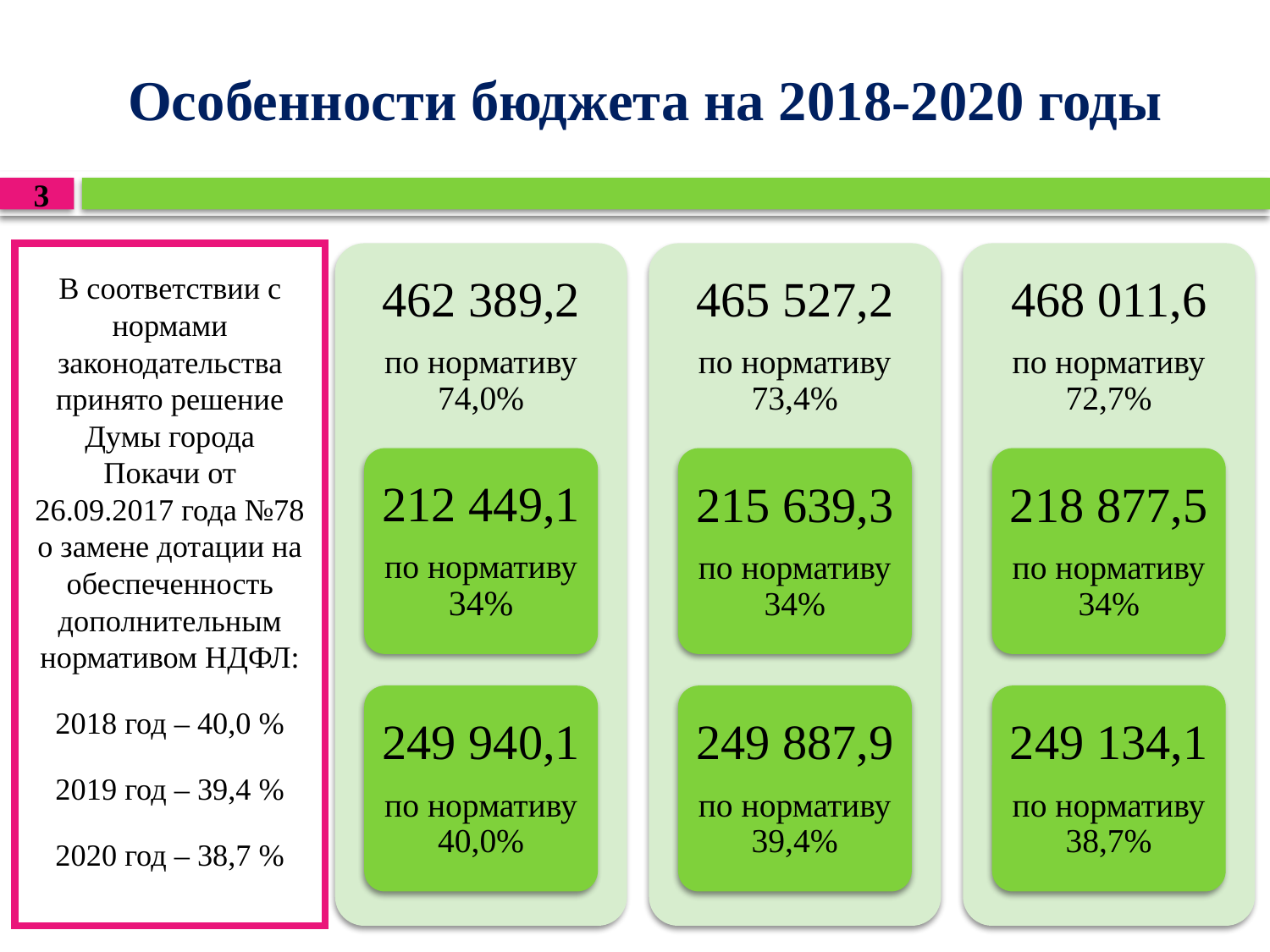

# Особенности бюджета на 2018-2020 годы
3
В соответствии с нормами законодательства принято решение Думы города Покачи от 26.09.2017 года №78 о замене дотации на обеспеченность дополнительным нормативом НДФЛ:
2018 год – 40,0 %
2019 год – 39,4 %
2020 год – 38,7 %
462 389,2
по нормативу 74,0%
212 449,1
по нормативу 34%
249 940,1
по нормативу 40,0%
465 527,2
по нормативу 73,4%
215 639,3
по нормативу 34%
249 887,9
по нормативу 39,4%
468 011,6
по нормативу 72,7%
218 877,5
по нормативу 34%
249 134,1
по нормативу 38,7%